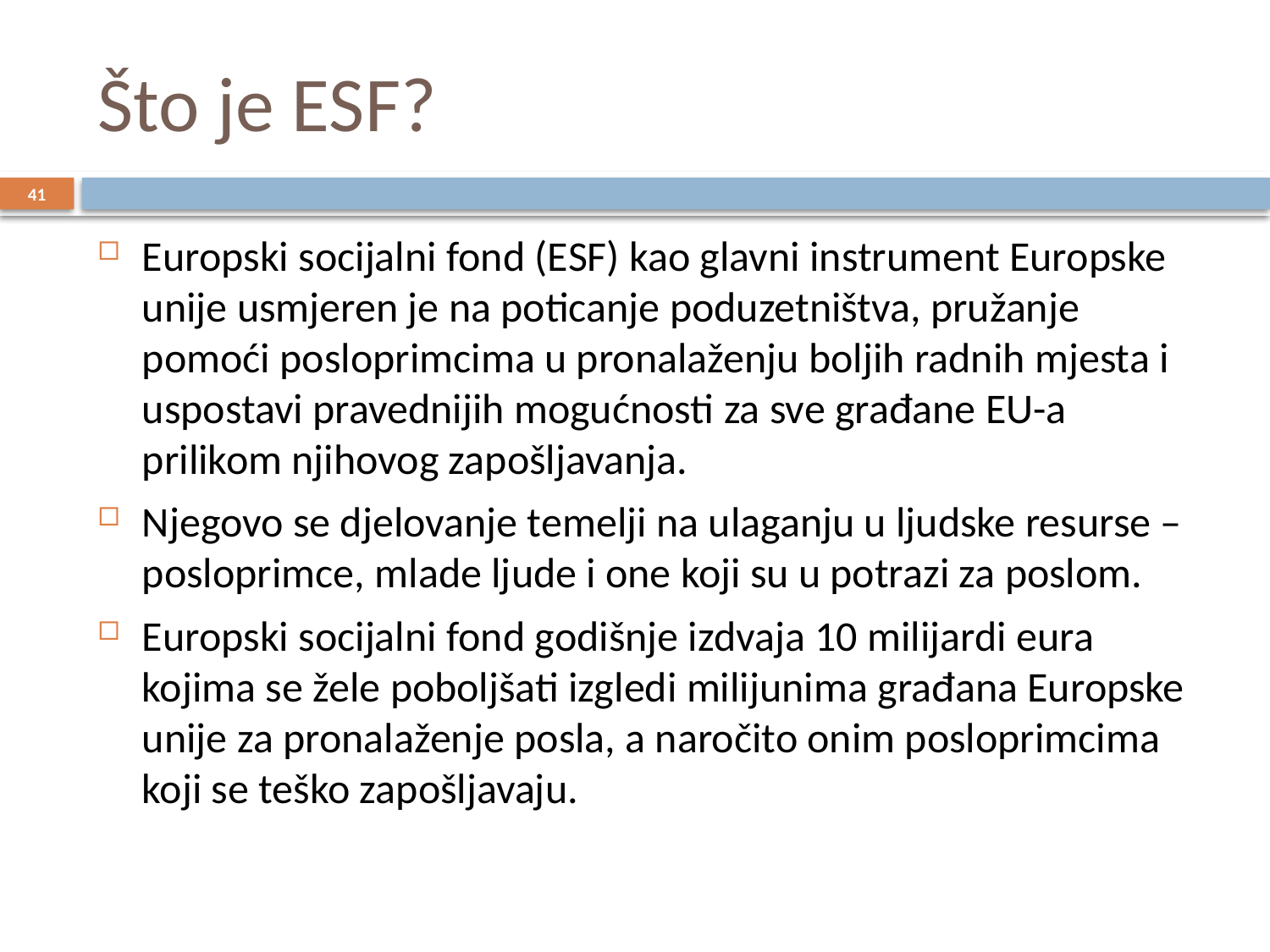

# Što je ESF?
41
Europski socijalni fond (ESF) kao glavni instrument Europske unije usmjeren je na poticanje poduzetništva, pružanje pomoći posloprimcima u pronalaženju boljih radnih mjesta i uspostavi pravednijih mogućnosti za sve građane EU-a prilikom njihovog zapošljavanja.
Njegovo se djelovanje temelji na ulaganju u ljudske resurse – posloprimce, mlade ljude i one koji su u potrazi za poslom.
Europski socijalni fond godišnje izdvaja 10 milijardi eura kojima se žele poboljšati izgledi milijunima građana Europske unije za pronalaženje posla, a naročito onim posloprimcima koji se teško zapošljavaju.